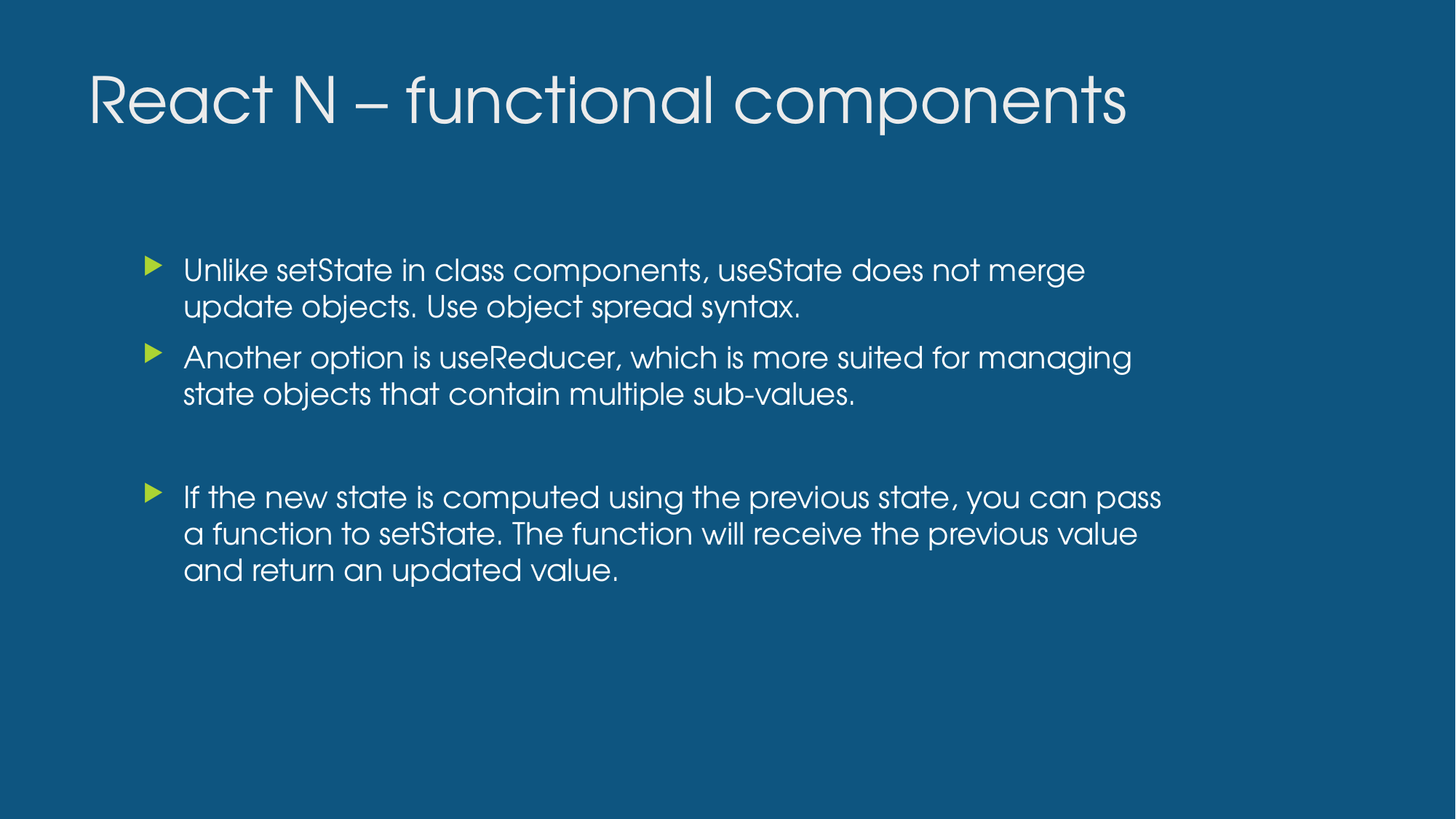

8
# React N – functional components
Unlike setState in class components, useState does not merge update objects. Use object spread syntax.
Another option is useReducer, which is more suited for managing state objects that contain multiple sub-values.

If the new state is computed using the previous state, you can pass a function to setState. The function will receive the previous value and return an updated value.